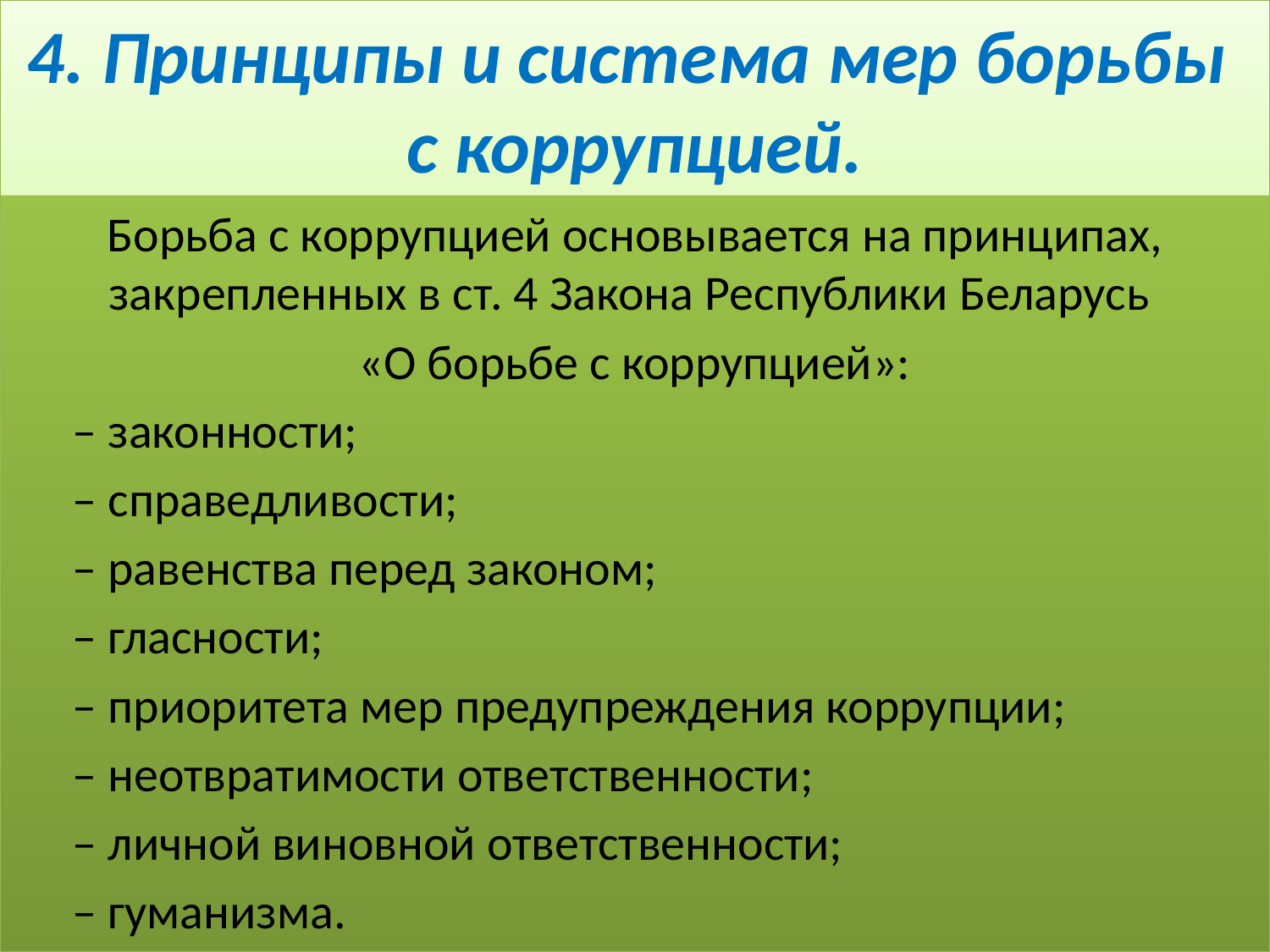

# 4. Принципы и система мер борьбы с коррупцией.
Борьба с коррупцией основывается на принципах, закрепленных в ст. 4 Закона Республики Беларусь
«О борьбе с коррупцией»:
– законности;
– справедливости;
– равенства перед законом;
– гласности;
– приоритета мер предупреждения коррупции;
– неотвратимости ответственности;
– личной виновной ответственности;
– гуманизма.